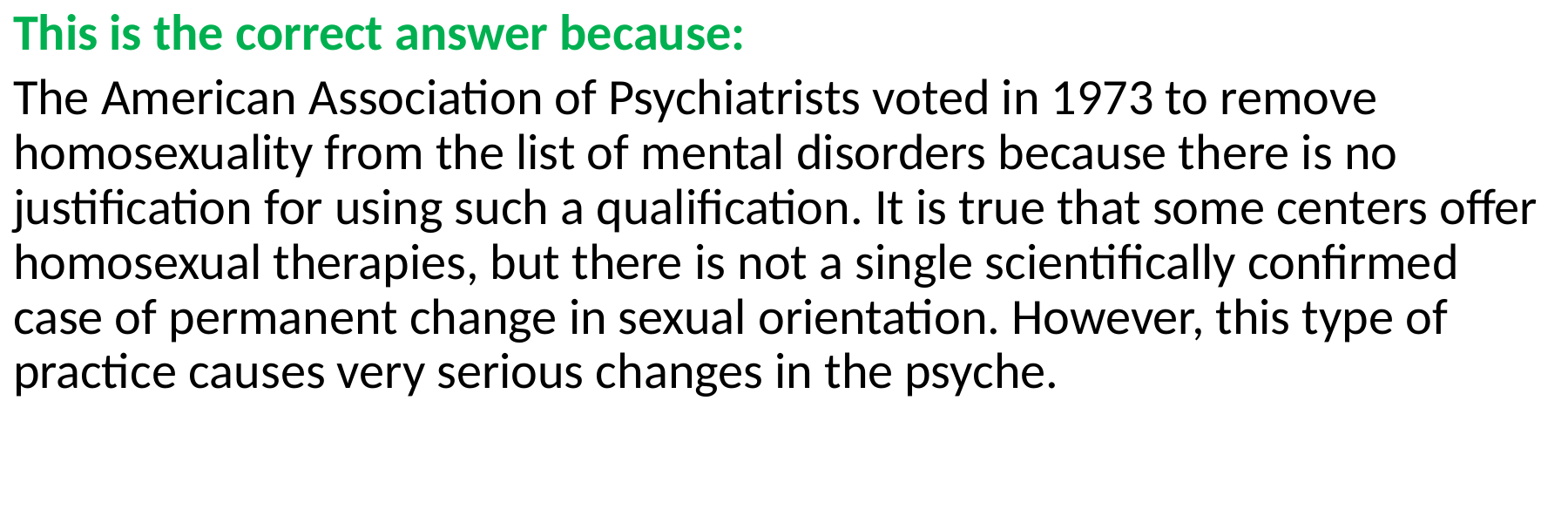

This is the correct answer because:
The American Association of Psychiatrists voted in 1973 to remove homosexuality from the list of mental disorders because there is no justification for using such a qualification. It is true that some centers offer homosexual therapies, but there is not a single scientifically confirmed case of permanent change in sexual orientation. However, this type of practice causes very serious changes in the psyche.